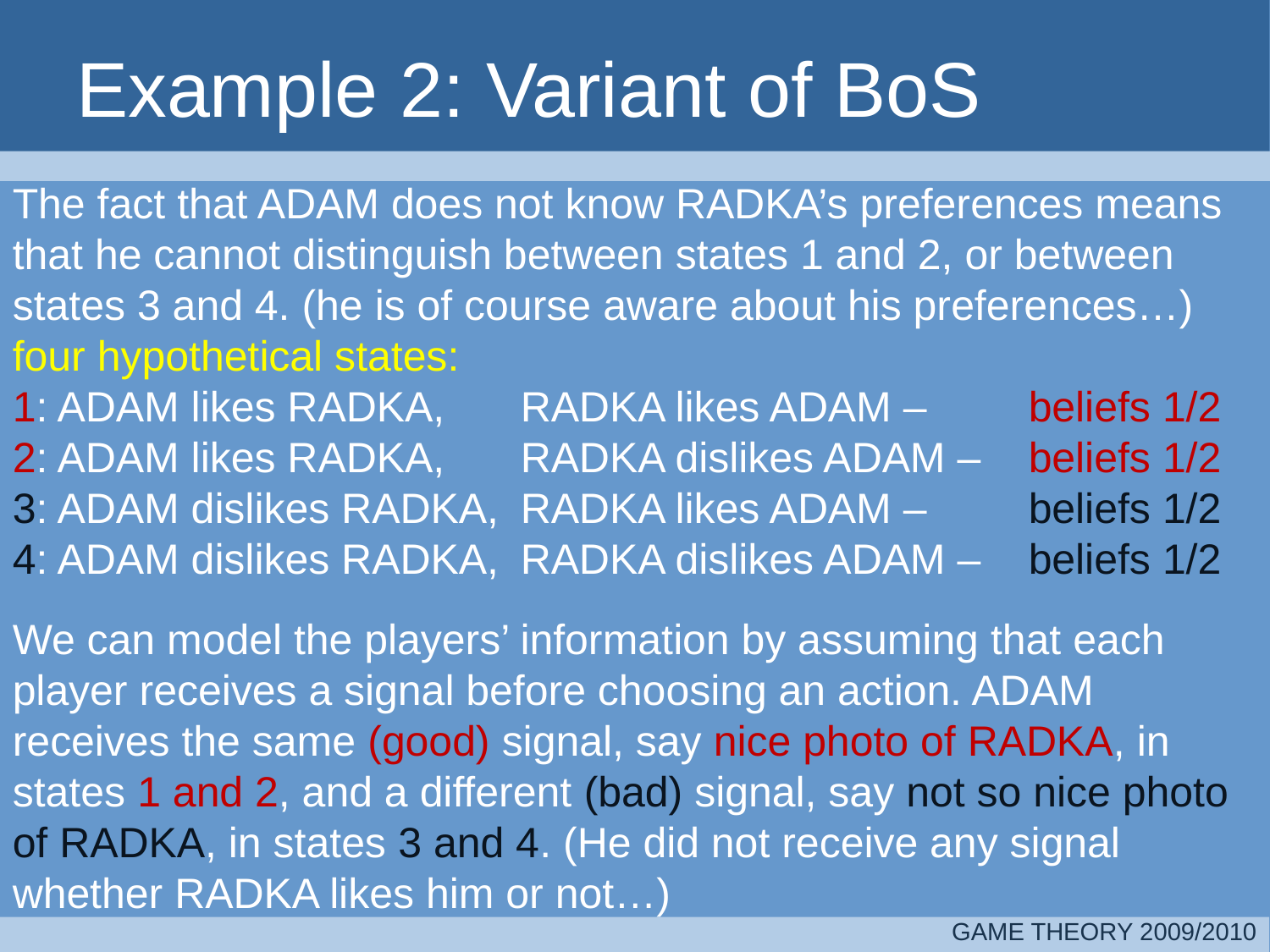

# Example 2: Variant of BoS
The fact that ADAM does not know RADKA’s preferences means that he cannot distinguish between states 1 and 2, or between states 3 and 4. (he is of course aware about his preferences…)
four hypothetical states:
1: ADAM likes RADKA, 	RADKA likes ADAM – 	beliefs 1/2
2: ADAM likes RADKA, 	RADKA dislikes ADAM – 	beliefs 1/2
3: ADAM dislikes RADKA, 	RADKA likes ADAM – 	beliefs 1/2
4: ADAM dislikes RADKA, 	RADKA dislikes ADAM – 	beliefs 1/2

We can model the players’ information by assuming that each player receives a signal before choosing an action. ADAM receives the same (good) signal, say nice photo of RADKA, in states 1 and 2, and a different (bad) signal, say not so nice photo of RADKA, in states 3 and 4. (He did not receive any signal whether RADKA likes him or not…)

GAME THEORY 2009/2010